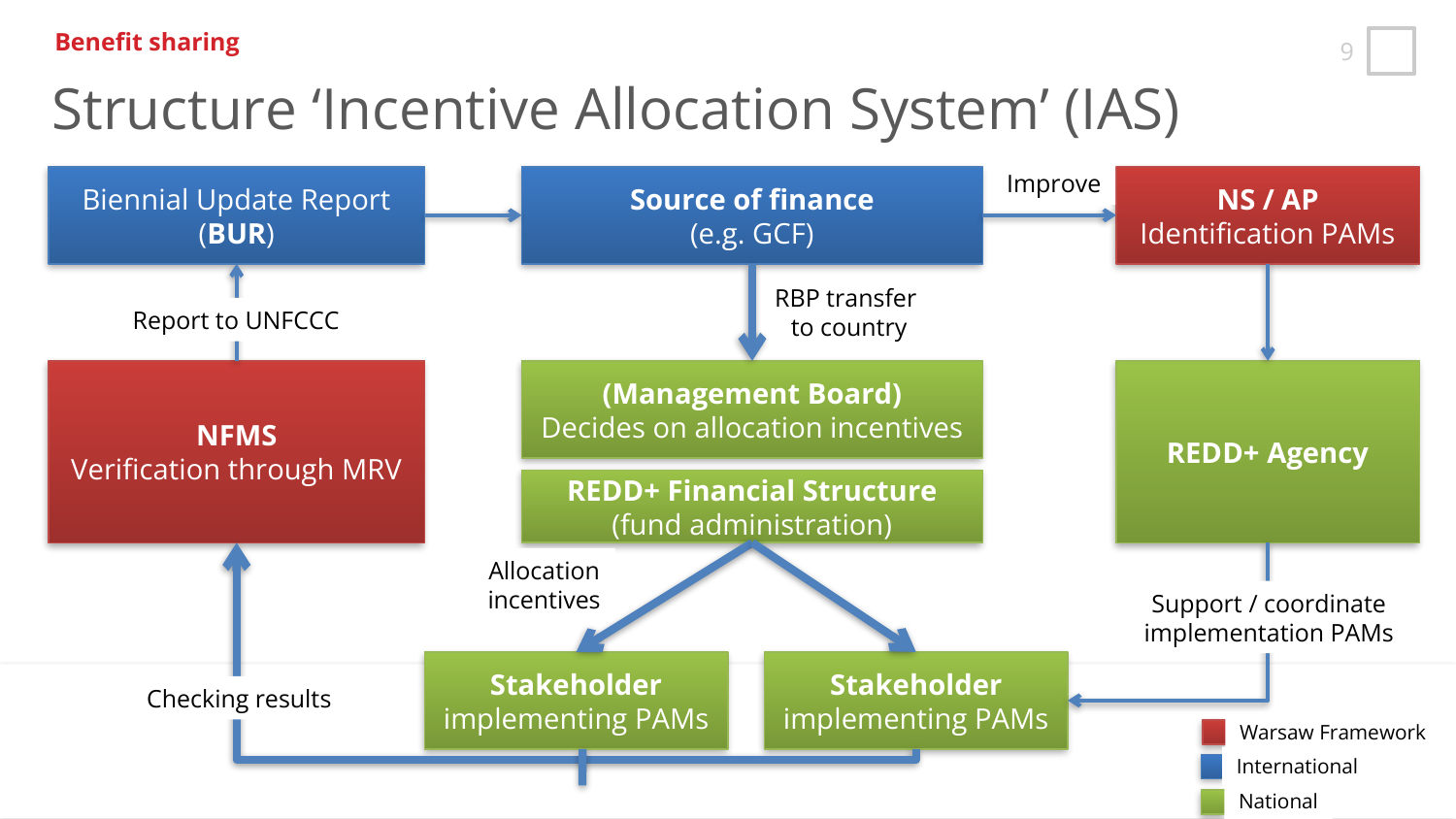

Benefit sharing
Structure ‘Incentive Allocation System’ (IAS)
Improve
Biennial Update Report (BUR)
Source of finance
(e.g. GCF)
NS / AP
Identification PAMs
RBP transfer
to country
Report to UNFCCC
NFMS
Verification through MRV
(Management Board)
Decides on allocation incentives
REDD+ Agency
REDD+ Financial Structure
(fund administration)
Allocation
incentives
Support / coordinate
implementation PAMs
Stakeholder
implementing PAMs
Stakeholder
implementing PAMs

Checking results
Warsaw Framework

International

National